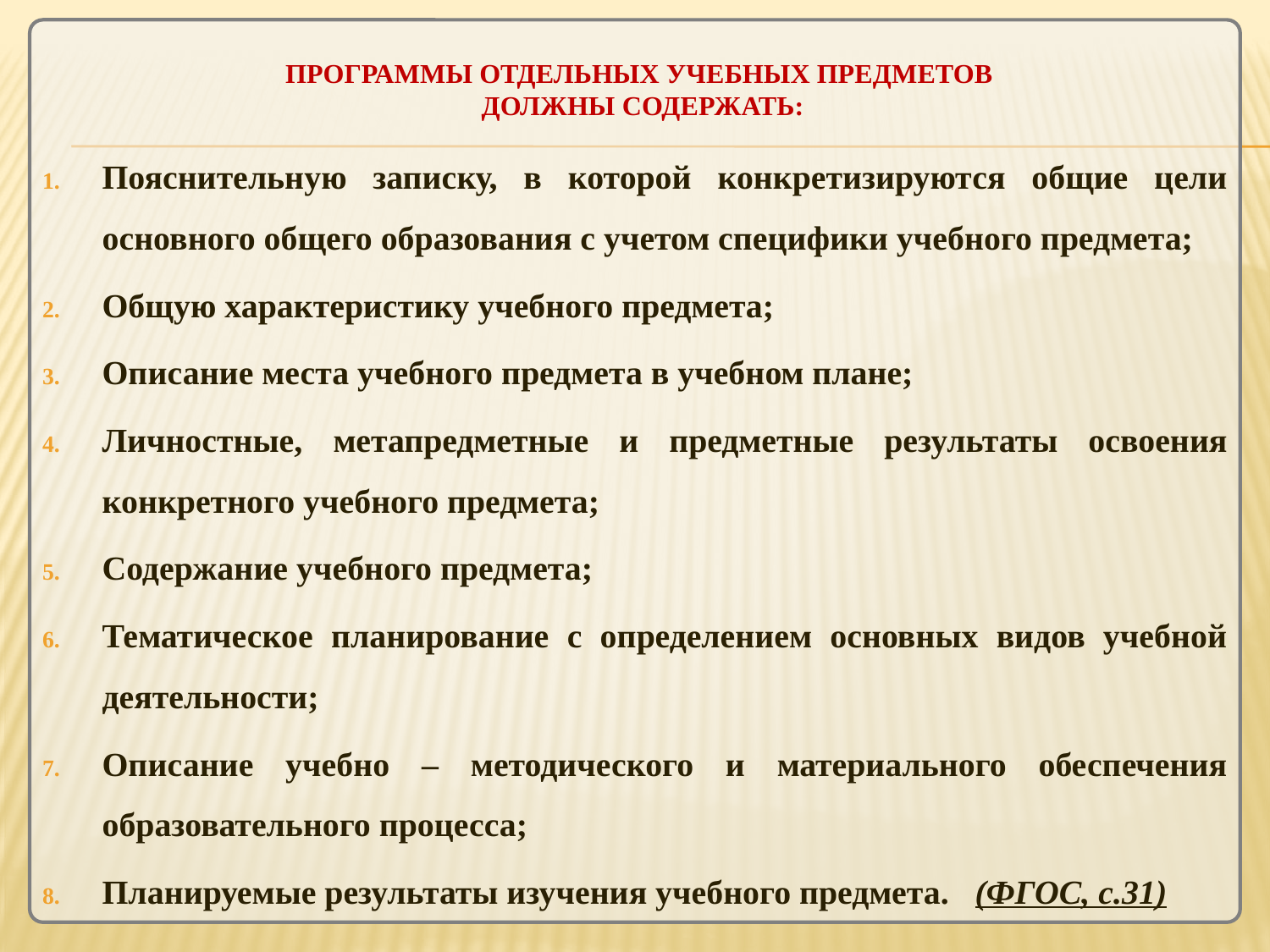

# Программы отдельных учебных предметов должны содержать:
Пояснительную записку, в которой конкретизируются общие цели основного общего образования с учетом специфики учебного предмета;
Общую характеристику учебного предмета;
Описание места учебного предмета в учебном плане;
Личностные, метапредметные и предметные результаты освоения конкретного учебного предмета;
Содержание учебного предмета;
Тематическое планирование с определением основных видов учебной деятельности;
Описание учебно – методического и материального обеспечения образовательного процесса;
Планируемые результаты изучения учебного предмета.   (ФГОС, с.31)